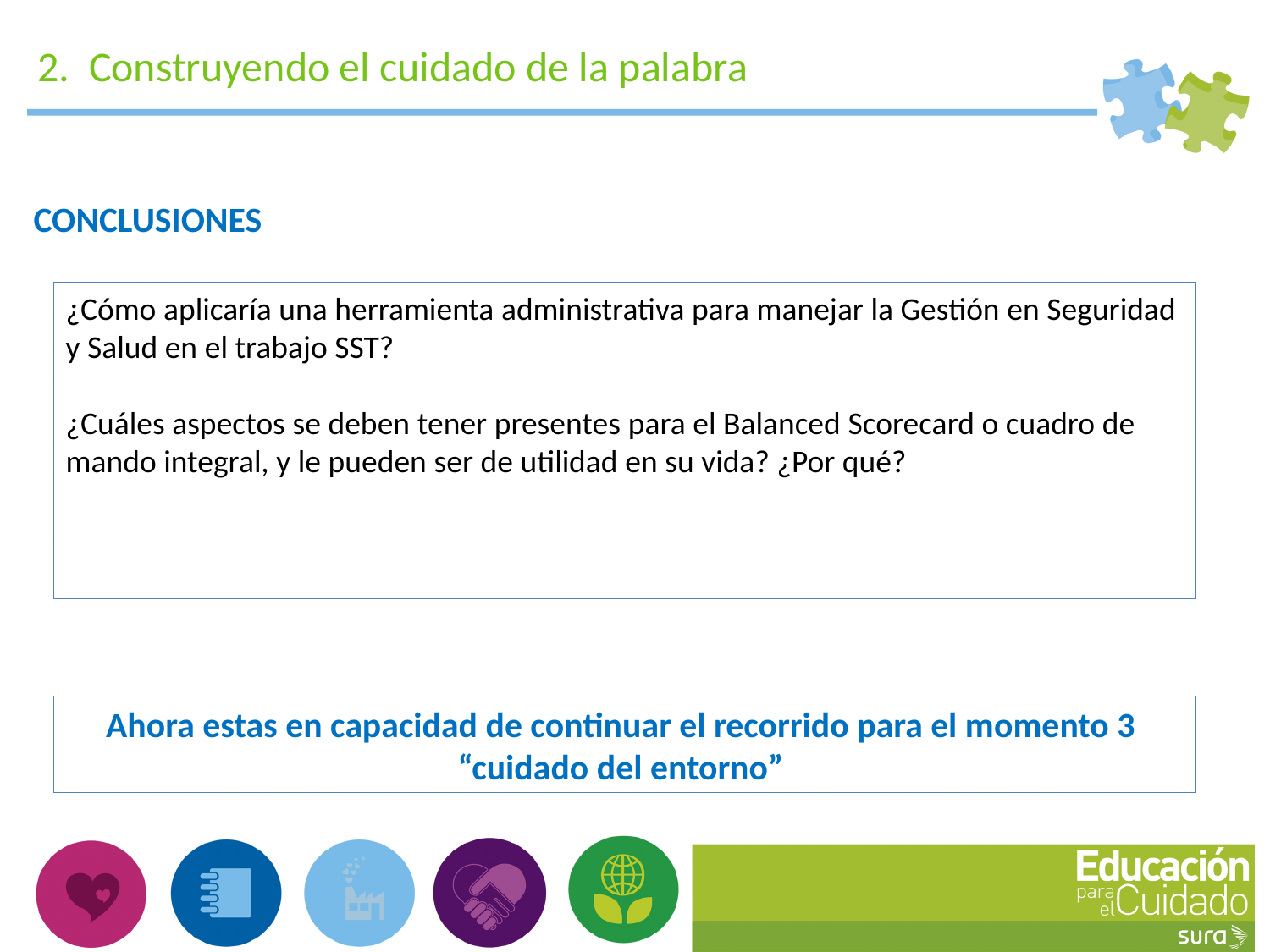

2.  Construyendo el cuidado de la palabra
CONCLUSIONES
¿Cómo aplicaría una herramienta administrativa para manejar la Gestión en Seguridad y Salud en el trabajo SST?

¿Cuáles aspectos se deben tener presentes para el Balanced Scorecard o cuadro de mando integral, y le pueden ser de utilidad en su vida? ¿Por qué?

Ahora estas en capacidad de continuar el recorrido para el momento 3  “cuidado del entorno”